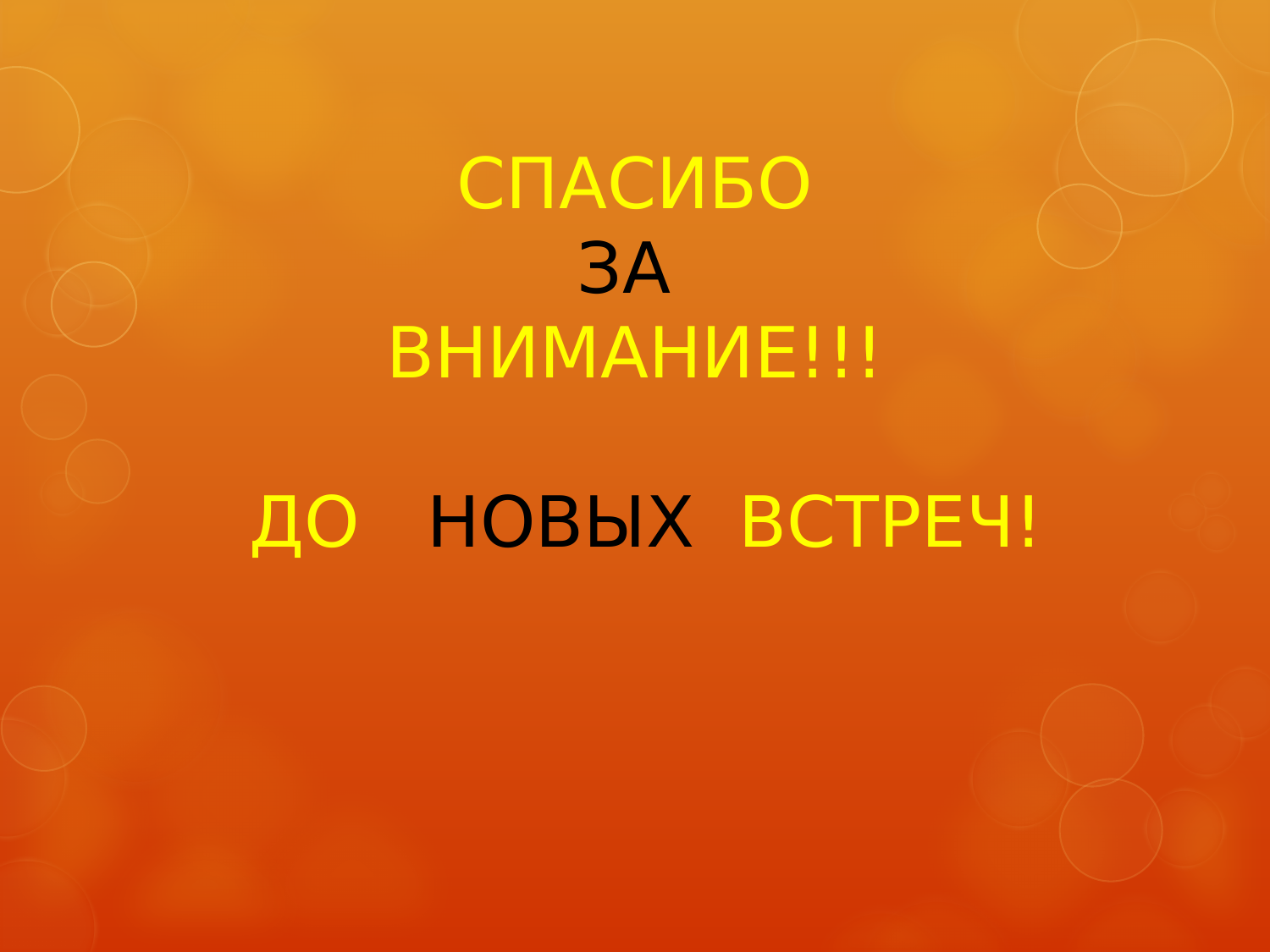

# СПАСИБО ЗА ВНИМАНИЕ!!! ДО   НОВЫХ  ВСТРЕЧ!